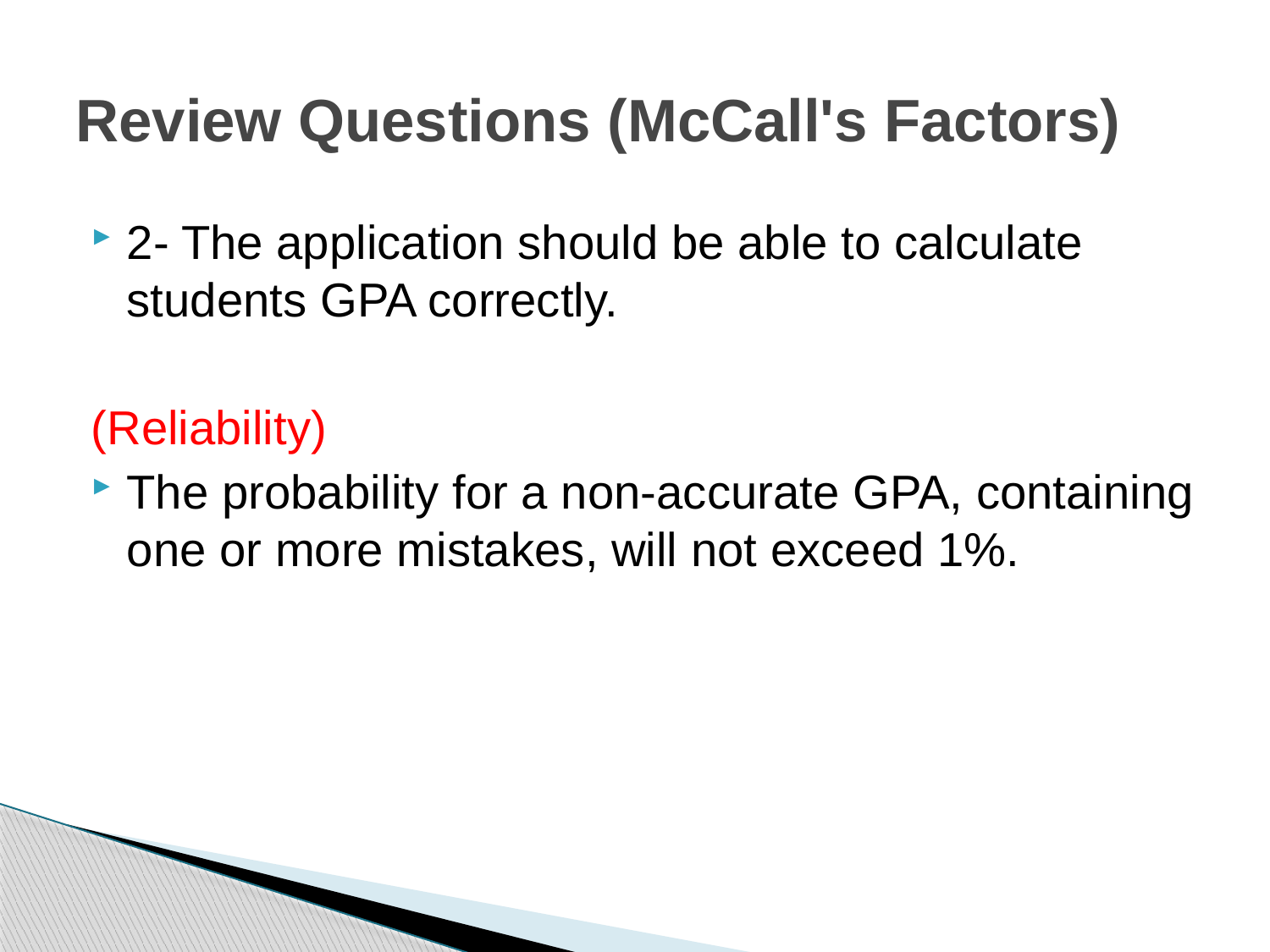

# Review Questions (McCall's Factors)
2- The application should be able to calculate students GPA correctly.

(Reliability)
The probability for a non-accurate GPA, containing one or more mistakes, will not exceed 1%.